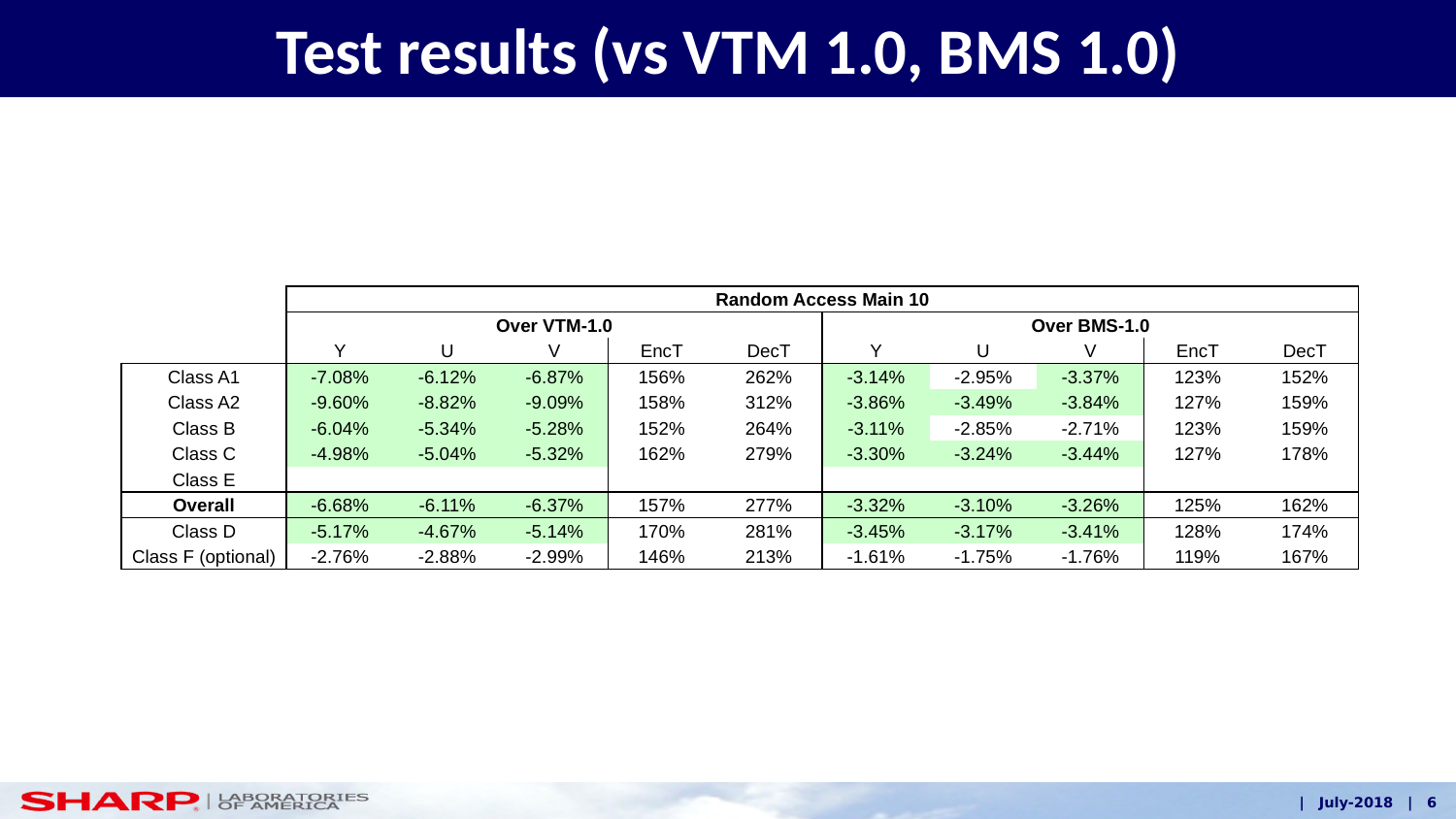

6
# Test results (vs VTM 1.0, BMS 1.0)
|  | Random Access Main 10 |  |  |  |  |  |  |  |  |  |
| --- | --- | --- | --- | --- | --- | --- | --- | --- | --- | --- |
|  | Over VTM-1.0 |  |  |  |  | Over BMS-1.0 |  |  |  |  |
|  | Y | U | V | EncT | DecT | Y | U | V | EncT | DecT |
| Class A1 | -7.08% | -6.12% | -6.87% | 156% | 262% | -3.14% | -2.95% | -3.37% | 123% | 152% |
| Class A2 | -9.60% | -8.82% | -9.09% | 158% | 312% | -3.86% | -3.49% | -3.84% | 127% | 159% |
| Class B | -6.04% | -5.34% | -5.28% | 152% | 264% | -3.11% | -2.85% | -2.71% | 123% | 159% |
| Class C | -4.98% | -5.04% | -5.32% | 162% | 279% | -3.30% | -3.24% | -3.44% | 127% | 178% |
| Class E |  |  |  |  |  |  |  |  |  |  |
| Overall | -6.68% | -6.11% | -6.37% | 157% | 277% | -3.32% | -3.10% | -3.26% | 125% | 162% |
| Class D | -5.17% | -4.67% | -5.14% | 170% | 281% | -3.45% | -3.17% | -3.41% | 128% | 174% |
| Class F (optional) | -2.76% | -2.88% | -2.99% | 146% | 213% | -1.61% | -1.75% | -1.76% | 119% | 167% |